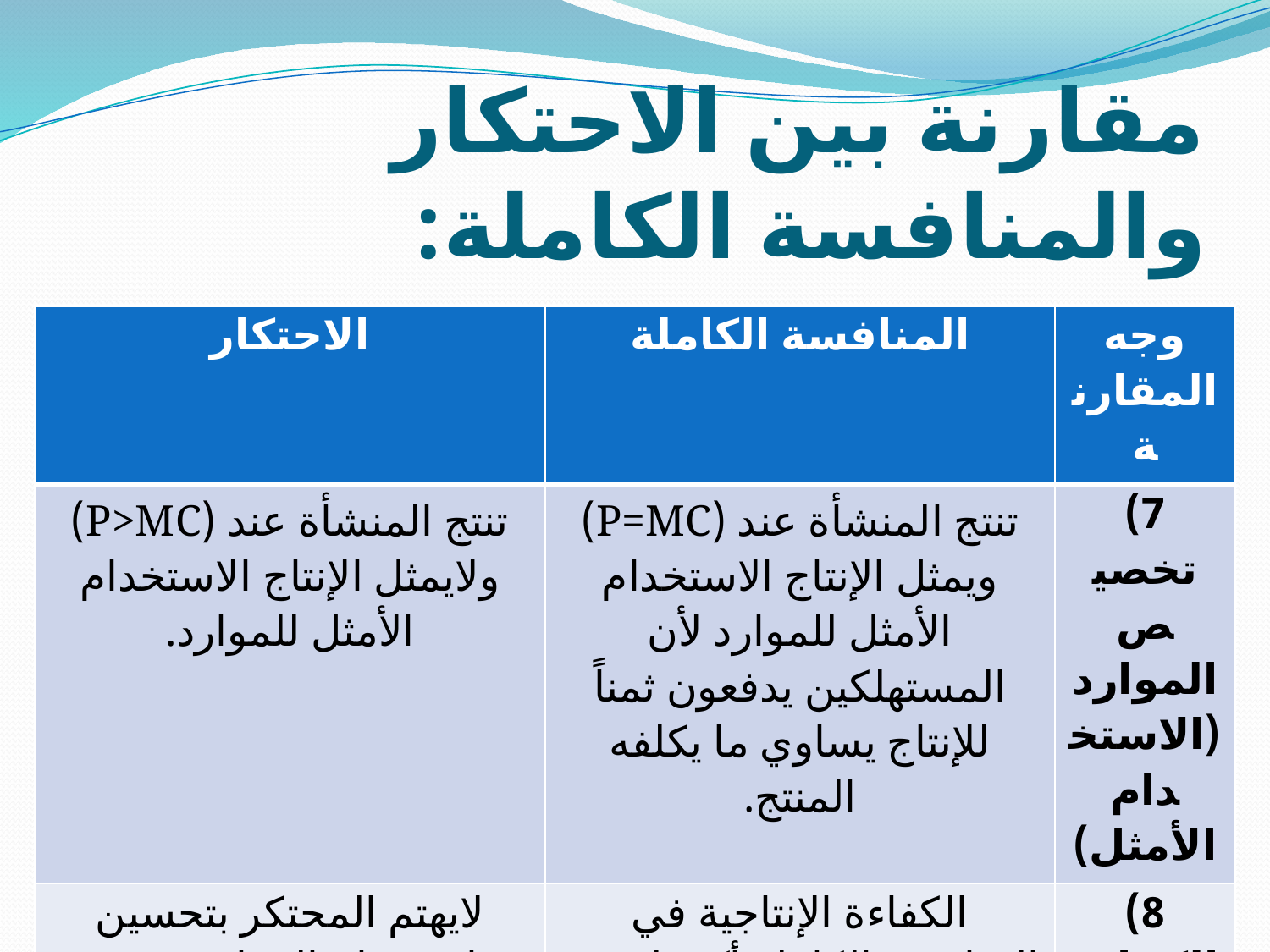

# مقارنة بين الاحتكار والمنافسة الكاملة:
| الاحتكار | المنافسة الكاملة | وجه المقارنة |
| --- | --- | --- |
| تنتج المنشأة عند (P>MC) ولايمثل الإنتاج الاستخدام الأمثل للموارد. | تنتج المنشأة عند (P=MC) ويمثل الإنتاج الاستخدام الأمثل للموارد لأن المستهلكين يدفعون ثمناً للإنتاج يساوي ما يكلفه المنتج. | 7) تخصيص الموارد (الاستخدام الأمثل) |
| لايهتم المحتكر بتحسين استخدام الموارد ورفع الكفاءة لعدم تعرضه لأي منافسة. | الكفاءة الإنتاجية في المنافسة الكاملة أكبر لوجود عدد كبير من المنافسين. | 8) الكفاءة والتقدم الفني |
35